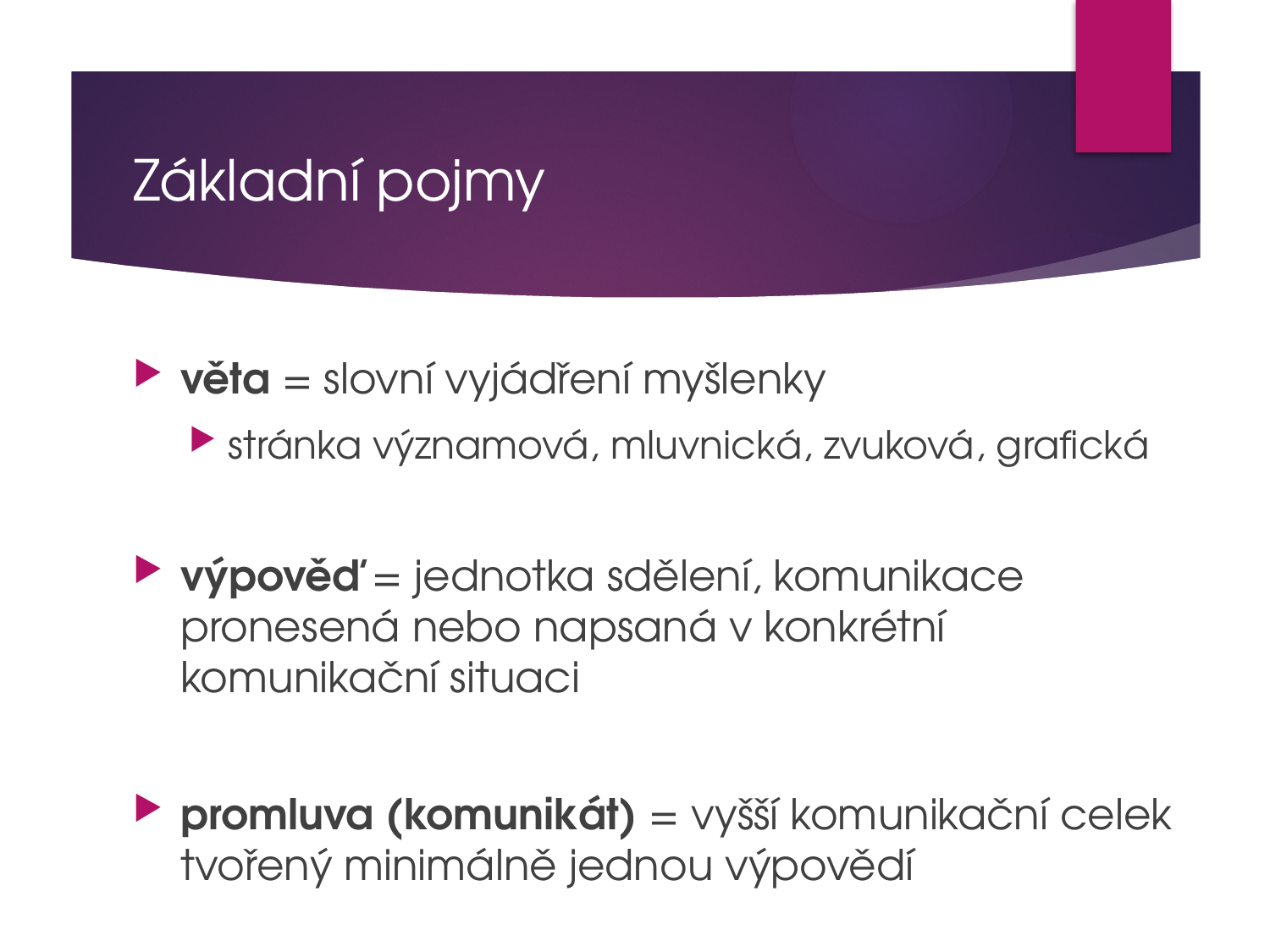

# Základní pojmy
věta = slovní vyjádření myšlenky
stránka významová, mluvnická, zvuková, grafická

výpověď = jednotka sdělení, komunikace pronesená nebo napsaná v konkrétní komunikační situaci

promluva (komunikát) = vyšší komunikační celek tvořený minimálně jednou výpovědí